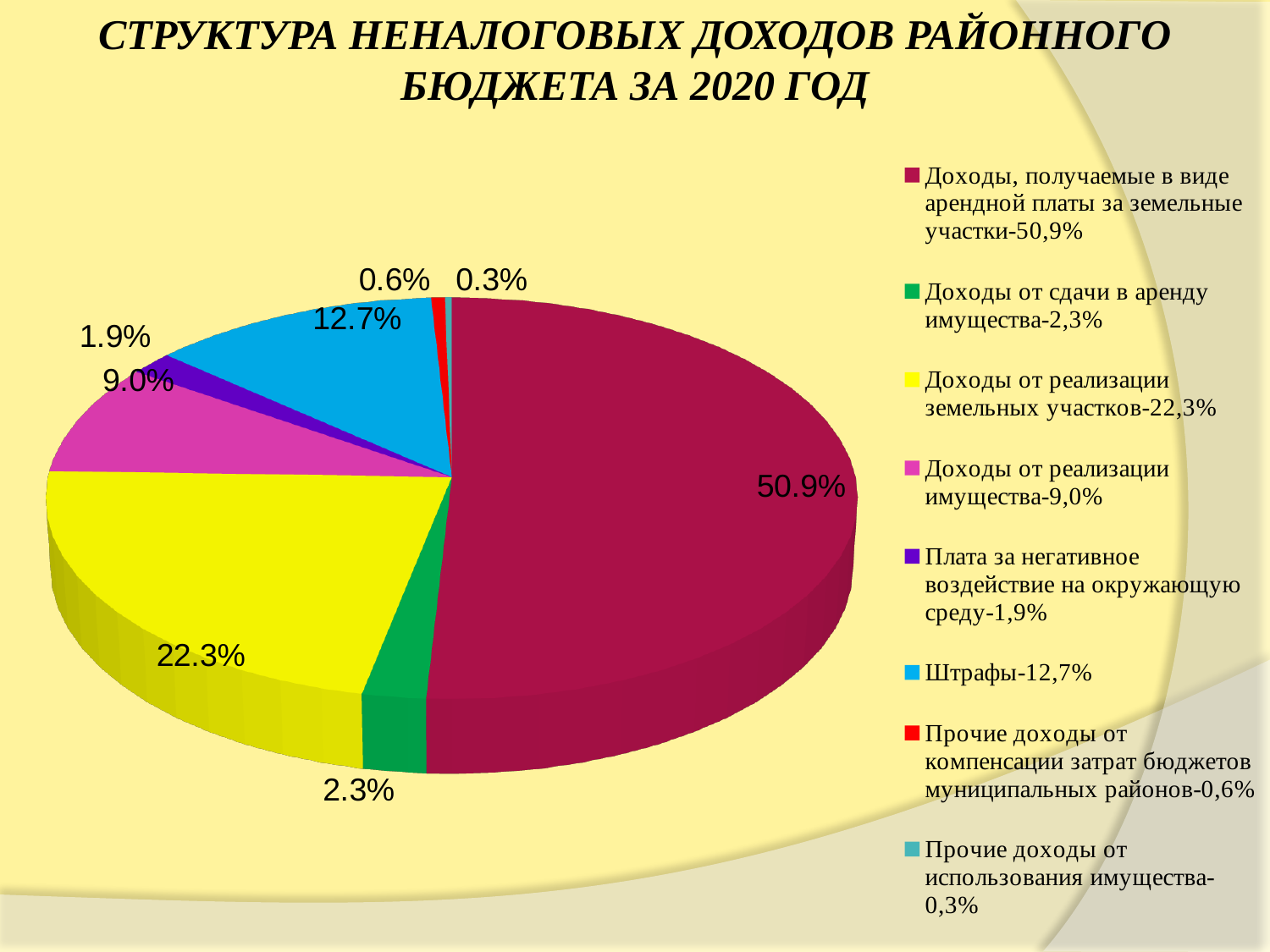

# СТРУКТУРА НЕНАЛОГОВЫХ ДОХОДОВ РАЙОННОГО БЮДЖЕТА ЗА 2020 ГОД

[unsupported chart]